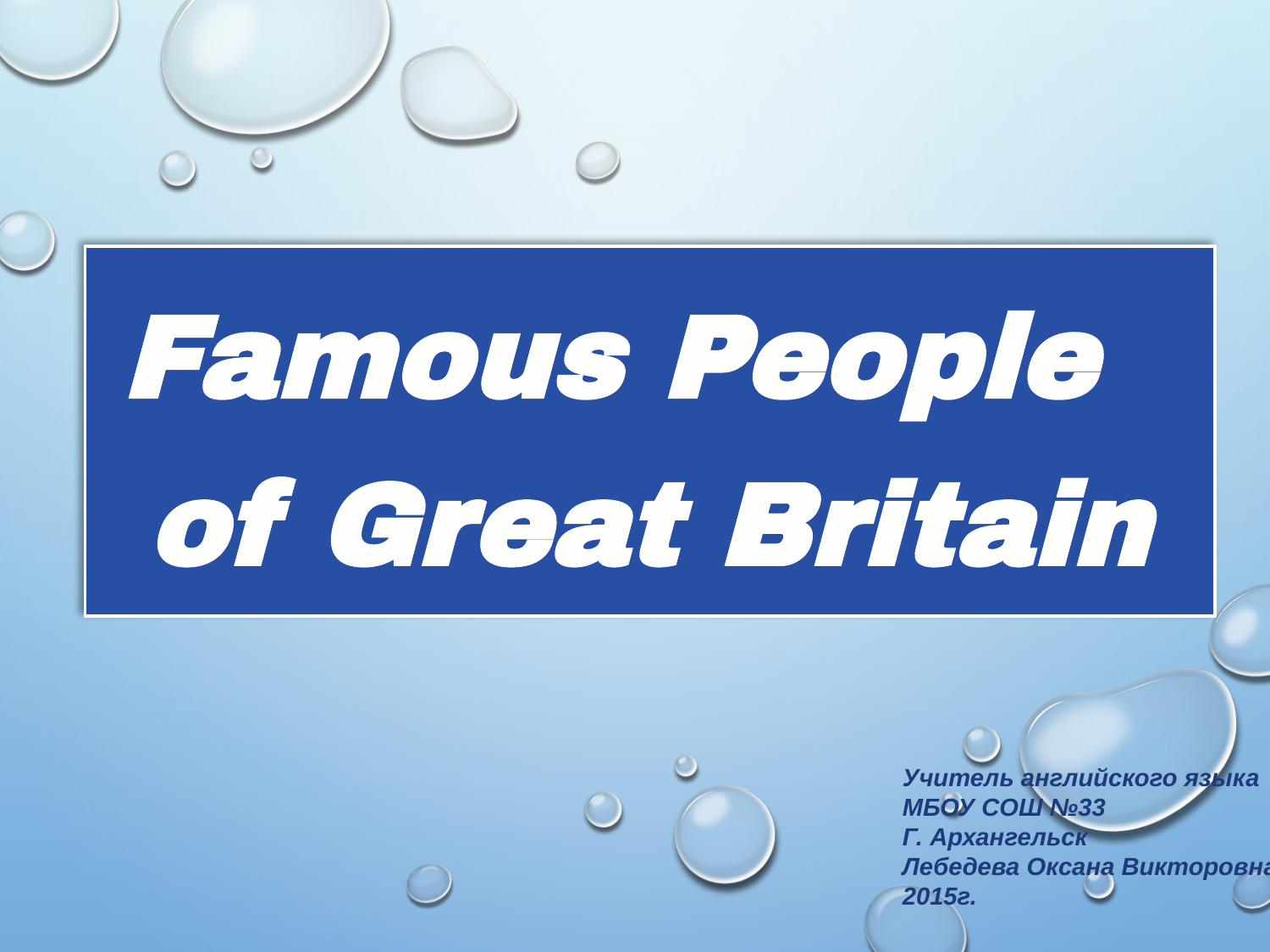

Famous People   of Great Britain
Учитель английского языка
МБОУ СОШ №33
Г. Архангельск
Лебедева Оксана Викторовна
2015г.